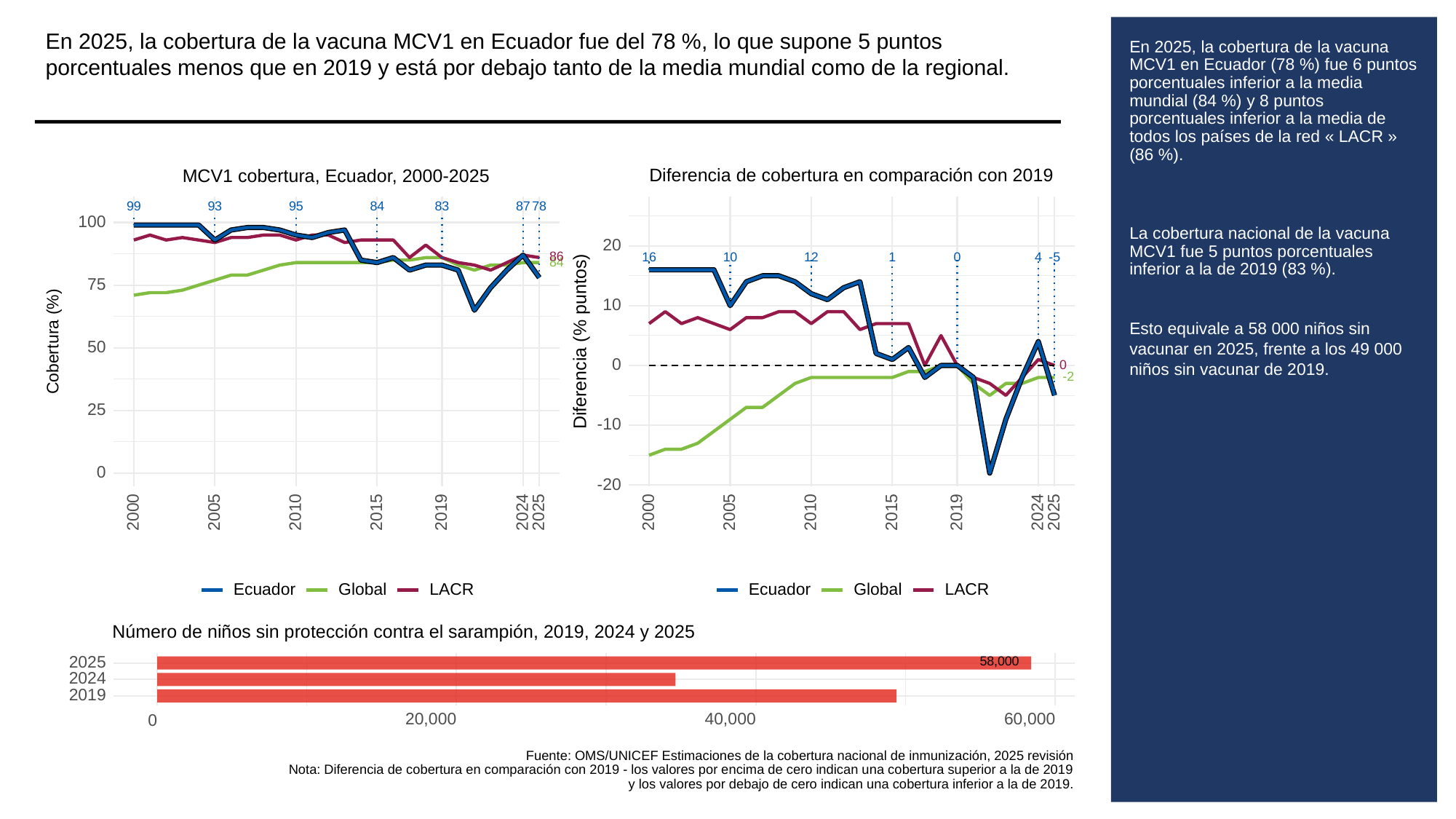

En 2025, la cobertura de la vacuna MCV1 en Ecuador fue del 78 %, lo que supone 5 puntos porcentuales menos que en 2019 y está por debajo tanto de la media mundial como de la regional.
# En 2025, la cobertura de la vacuna MCV1 en Ecuador (78 %) fue 6 puntos porcentuales inferior a la media mundial (84 %) y 8 puntos porcentuales inferior a la media de todos los países de la red « LACR » (86 %).

La cobertura nacional de la vacuna MCV1 fue 5 puntos porcentuales inferior a la de 2019 (83 %).

Esto equivale a 58 000 niños sin vacunar en 2025, frente a los 49 000 niños sin vacunar de 2019.

Diferencia de cobertura en comparación con 2019
MCV1 cobertura, Ecuador, 2000-2025

93
83
99
95
84
87
78

100

20

86
16
10
0
12
1
-5
4

84

75

10

Diferencia (% puntos)
Cobertura (%)

50

0
0

-2

25

-10

0

-20

2000
2005
2010
2015
2019
2024
2025
2000
2005
2010
2015
2019
2024
2025
Global
LACR
Global
LACR
Ecuador
Ecuador

Número de niños sin protección contra el sarampión, 2019, 2024 y 2025

58,000
2025

2024

2019

20,000
40,000
60,000
0
Fuente: OMS/UNICEF Estimaciones de la cobertura nacional de inmunización, 2025 revisión
Nota: Diferencia de cobertura en comparación con 2019 - los valores por encima de cero indican una cobertura superior a la de 2019
y los valores por debajo de cero indican una cobertura inferior a la de 2019.